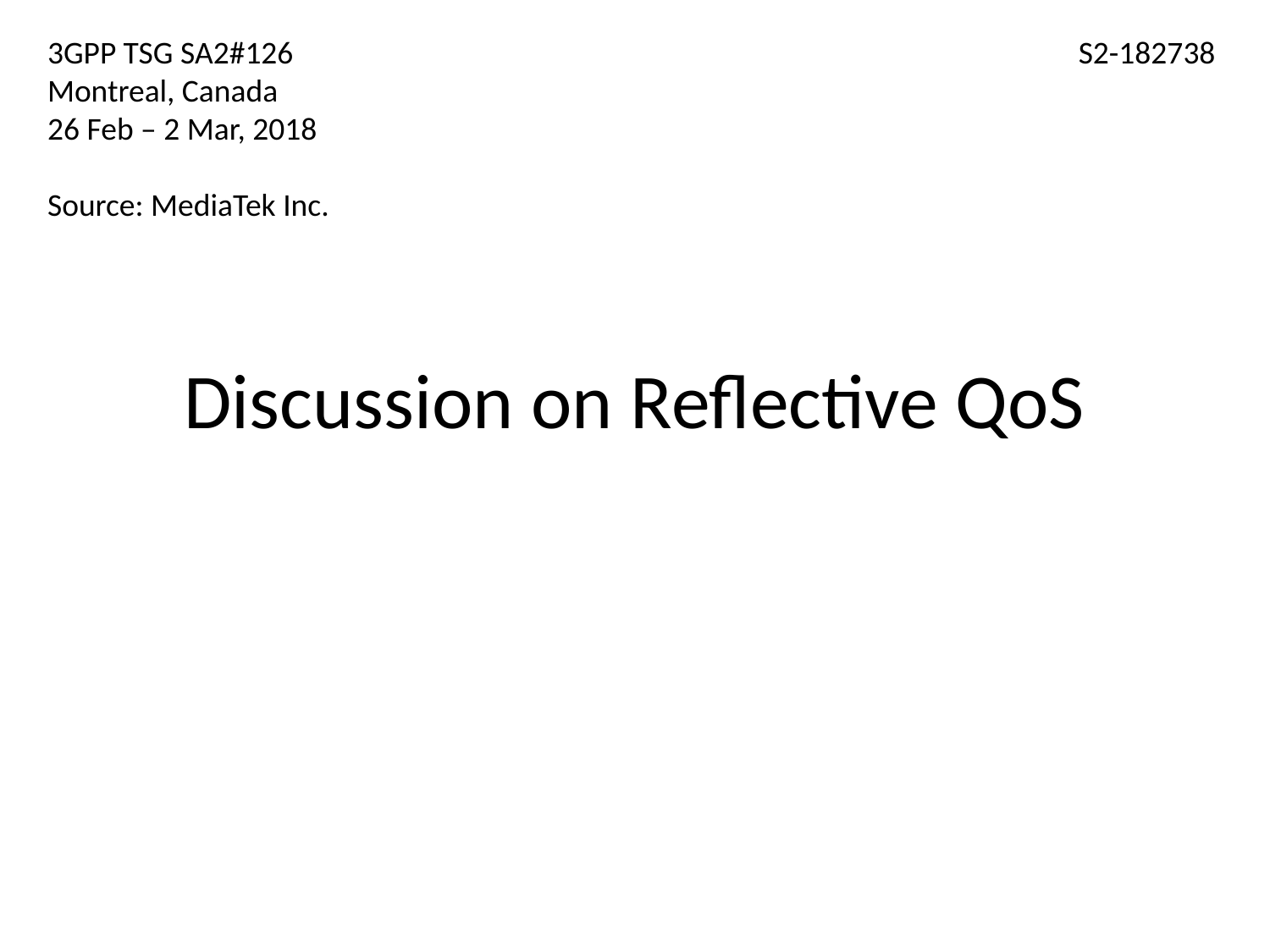

3GPP TSG SA2#126
Montreal, Canada
26 Feb – 2 Mar, 2018

Source: MediaTek Inc.
S2-182738
# Discussion on Reflective QoS